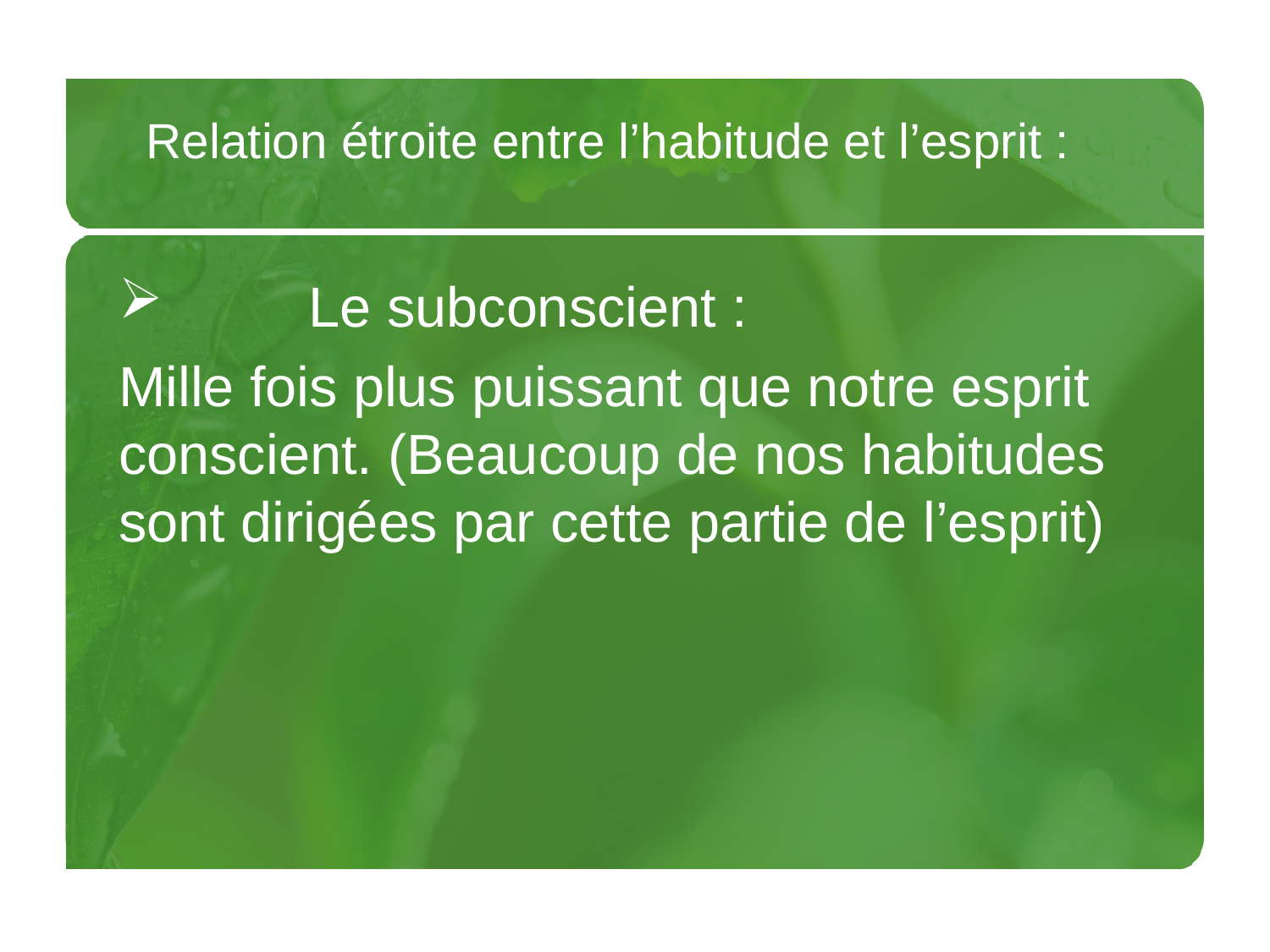

Relation étroite entre l’habitude et l’esprit :
	 Le subconscient :
Mille fois plus puissant que notre esprit conscient. (Beaucoup de nos habitudes sont dirigées par cette partie de l’esprit)